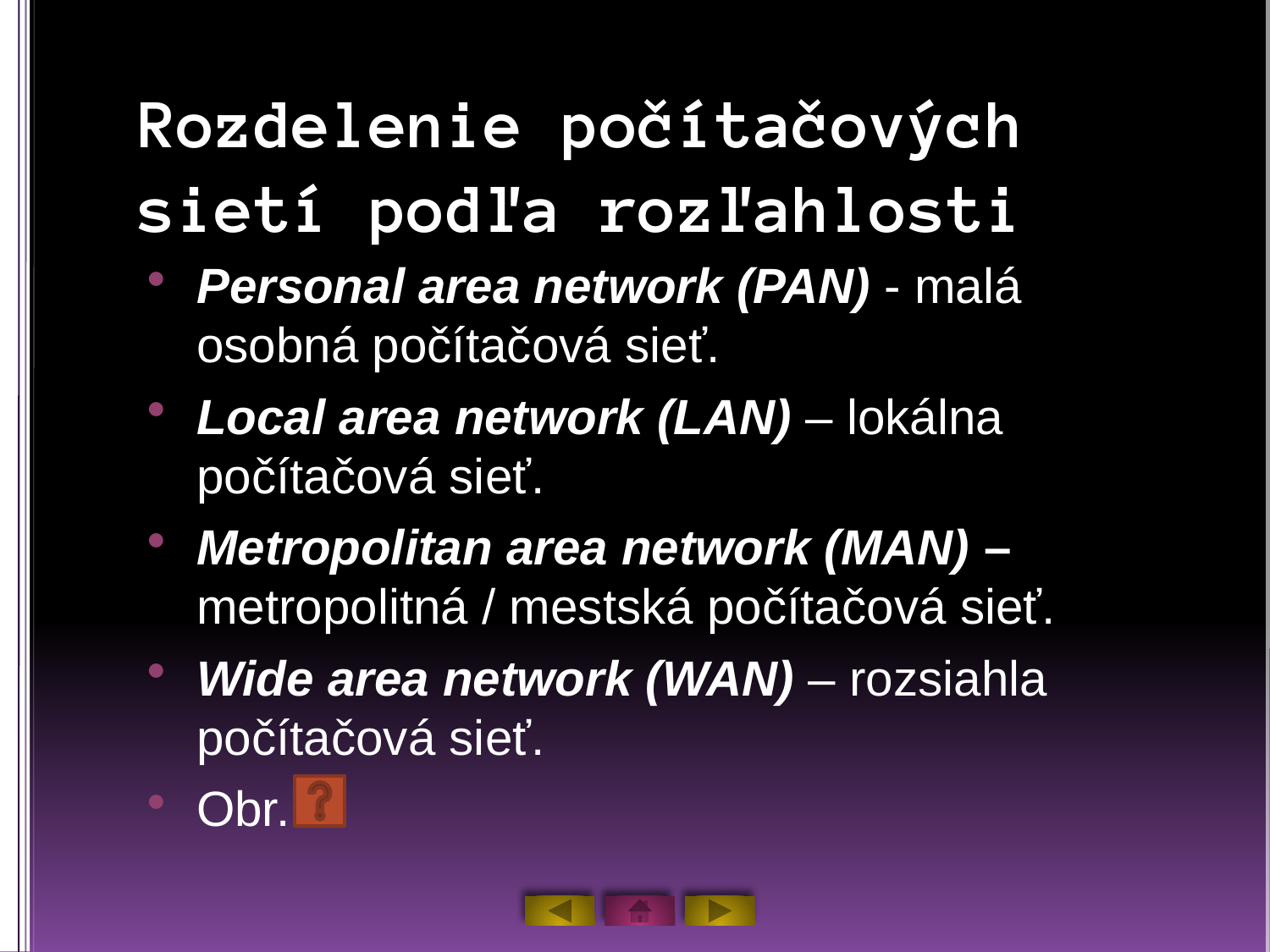

# Rozdelenie počítačových sietí podľa rozľahlosti
Personal area network (PAN) - malá osobná počítačová sieť.
Local area network (LAN) – lokálna počítačová sieť.
Metropolitan area network (MAN) – metropolitná / mestská počítačová sieť.
Wide area network (WAN) – rozsiahla počítačová sieť.
Obr.